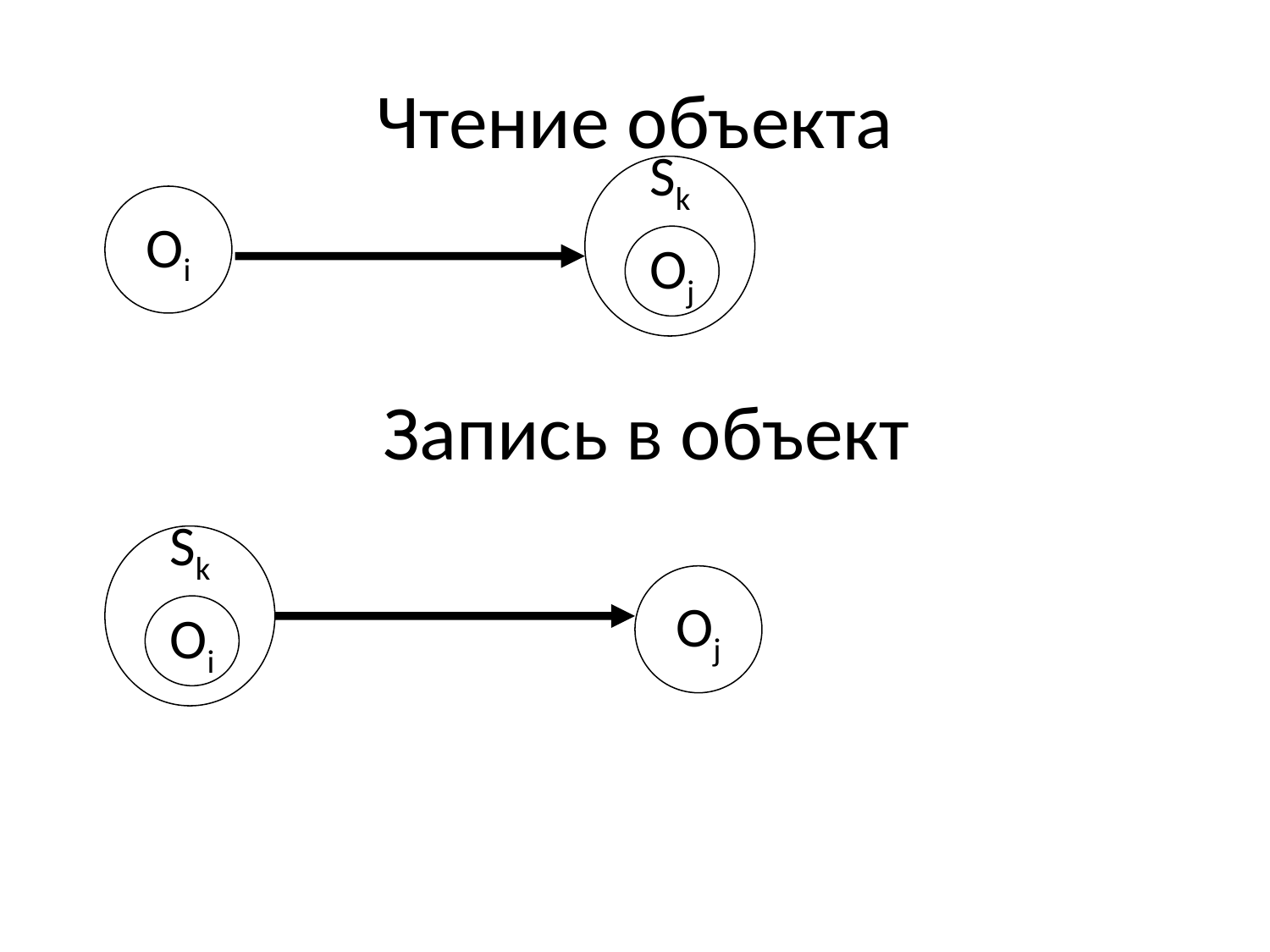

# Чтение объекта
Sk

Oi
Oj

Запись в объект
Sk

Oj
Oi